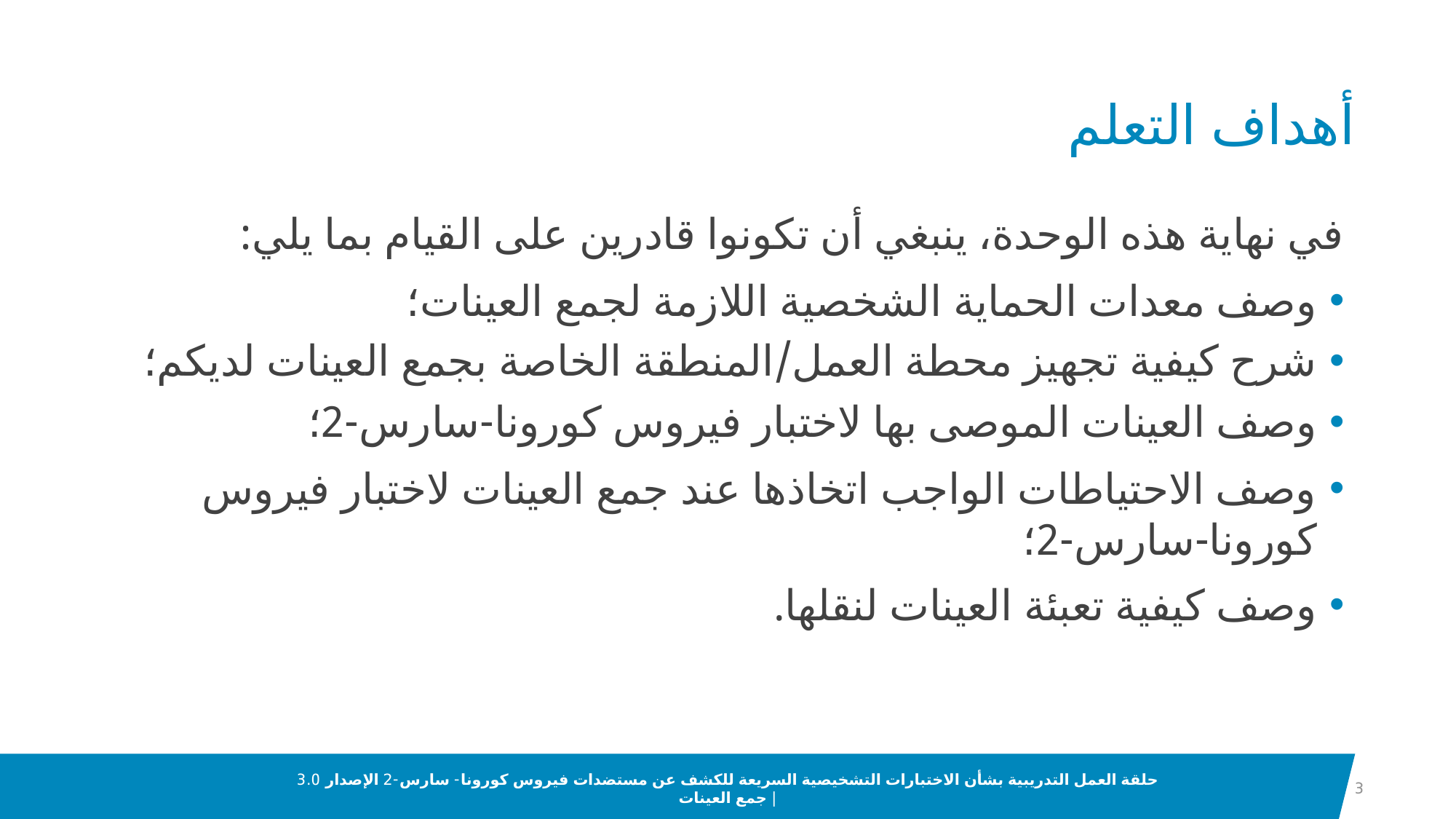

# أهداف التعلم
في نهاية هذه الوحدة، ينبغي أن تكونوا قادرين على القيام بما يلي:
وصف معدات الحماية الشخصية اللازمة لجمع العينات؛
شرح كيفية تجهيز محطة العمل/المنطقة الخاصة بجمع العينات لديكم؛
وصف العينات الموصى بها لاختبار فيروس كورونا-سارس-2؛
وصف الاحتياطات الواجب اتخاذها عند جمع العينات لاختبار فيروس كورونا-سارس-2؛
وصف كيفية تعبئة العينات لنقلها.

3
حلقة العمل التدريبية بشأن الاختبارات التشخيصية السريعة للكشف عن مستضدات فيروس كورونا- سارس-2 الإصدار 3.0 | جمع العينات